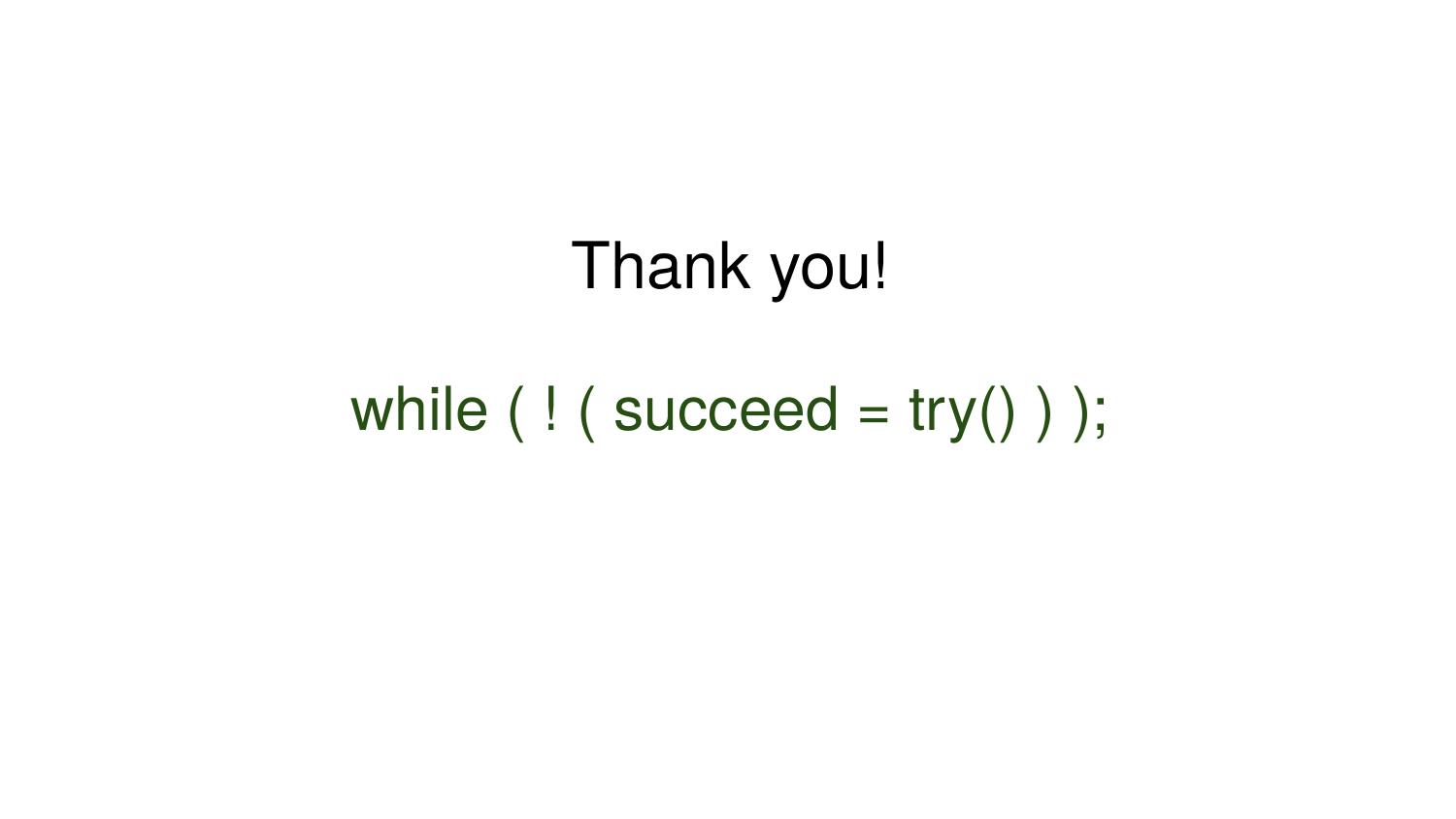

Thank you!

while ( ! ( succeed = try() ) );